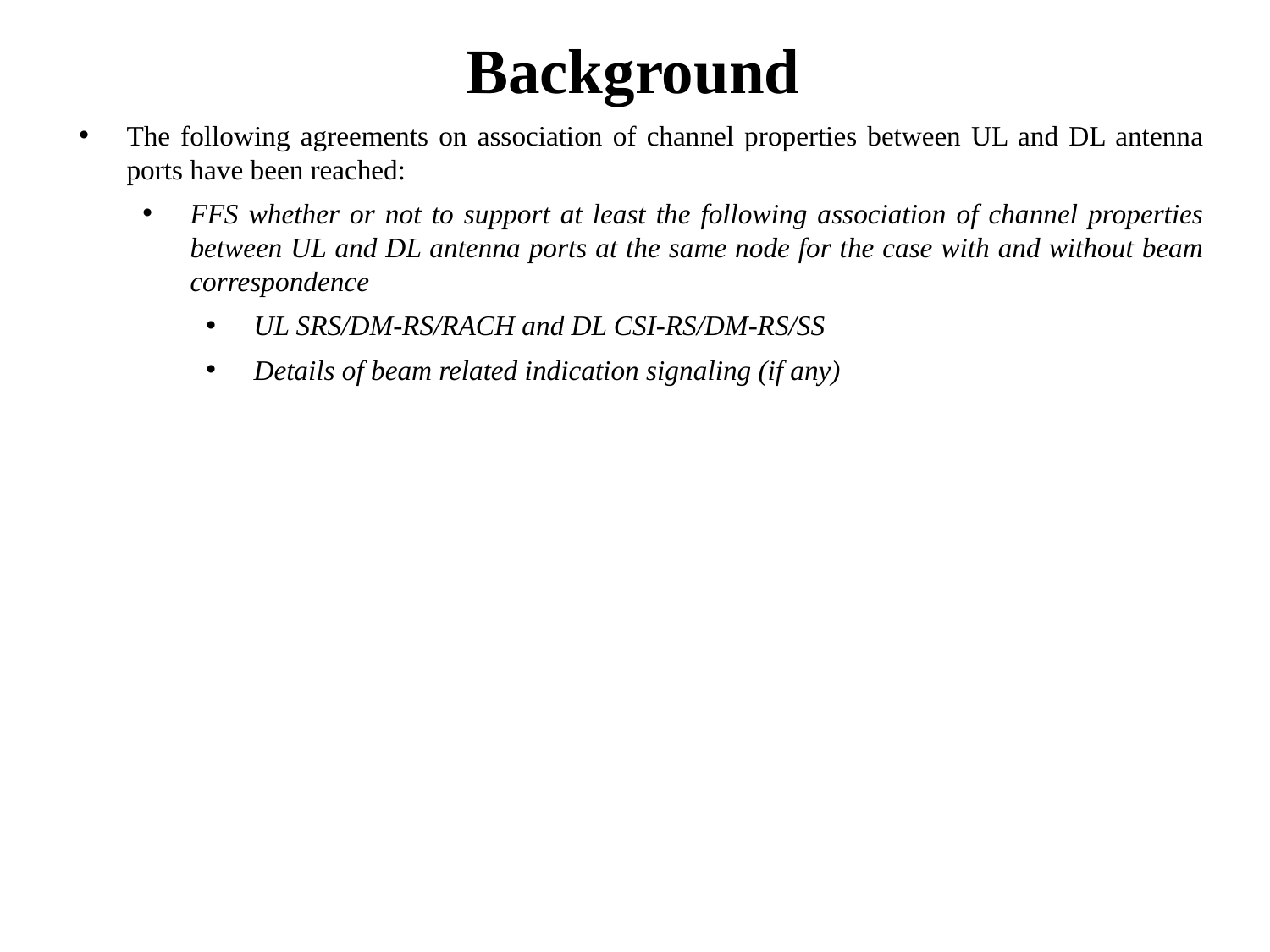

# Background
The following agreements on association of channel properties between UL and DL antenna ports have been reached:
FFS whether or not to support at least the following association of channel properties between UL and DL antenna ports at the same node for the case with and without beam correspondence
UL SRS/DM-RS/RACH and DL CSI-RS/DM-RS/SS
Details of beam related indication signaling (if any)